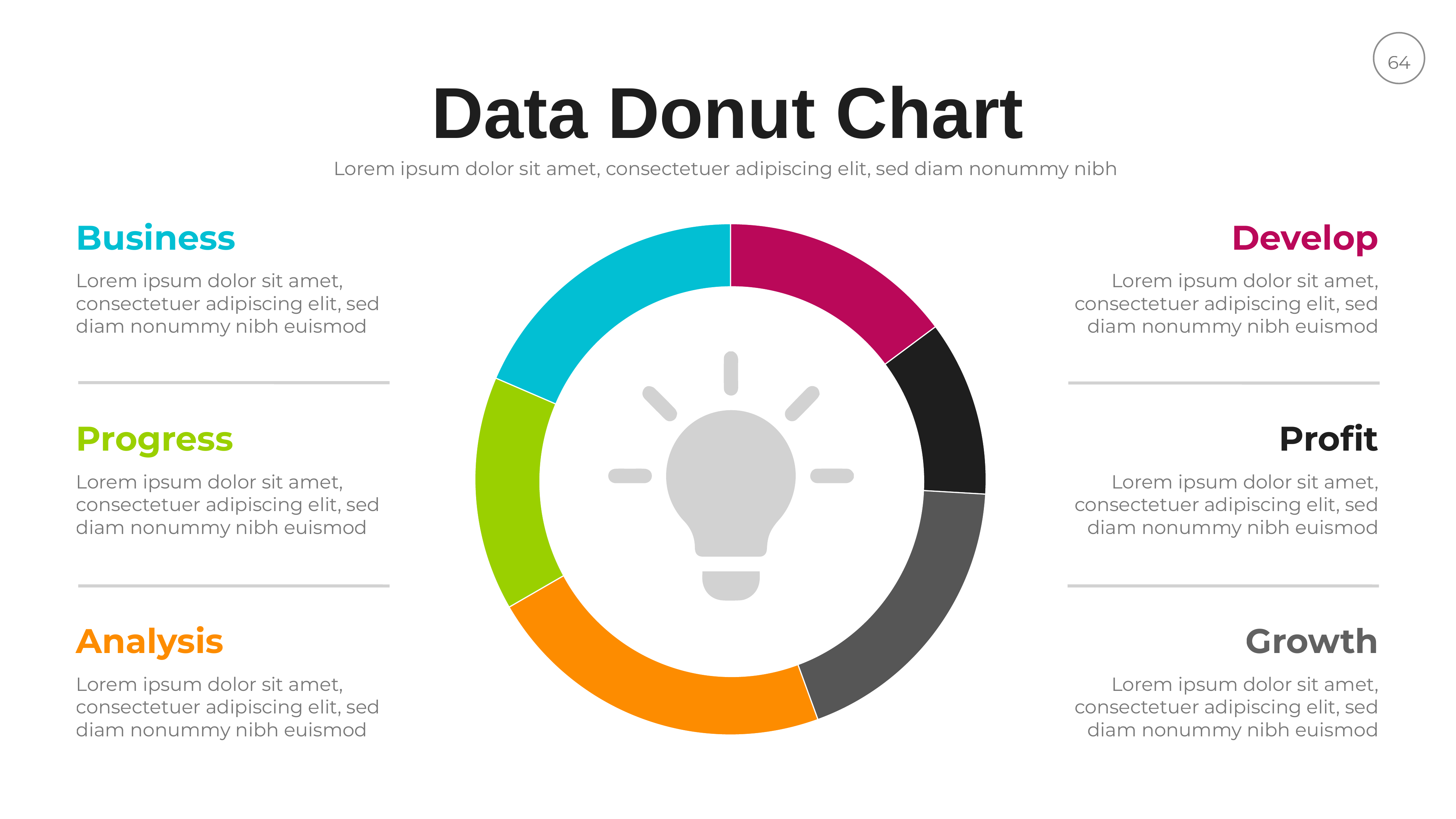

Data Donut Chart
Lorem ipsum dolor sit amet, consectetuer adipiscing elit, sed diam nonummy nibh
Business

### Chart

| Category | Sales |
|---|---|
| 1st Qtr | 40.0 |
| 2nd Qtr | 30.0 |
| 3rd Qtr | 50.0 |
| 4th Qtr | 60.0 |
Develop
Lorem ipsum dolor sit amet, consectetuer adipiscing elit, sed diam nonummy nibh euismod
Lorem ipsum dolor sit amet, consectetuer adipiscing elit, sed diam nonummy nibh euismod

Progress
Profit
Lorem ipsum dolor sit amet, consectetuer adipiscing elit, sed diam nonummy nibh euismod
Lorem ipsum dolor sit amet, consectetuer adipiscing elit, sed diam nonummy nibh euismod

Analysis
Growth
Lorem ipsum dolor sit amet, consectetuer adipiscing elit, sed diam nonummy nibh euismod
Lorem ipsum dolor sit amet, consectetuer adipiscing elit, sed diam nonummy nibh euismod